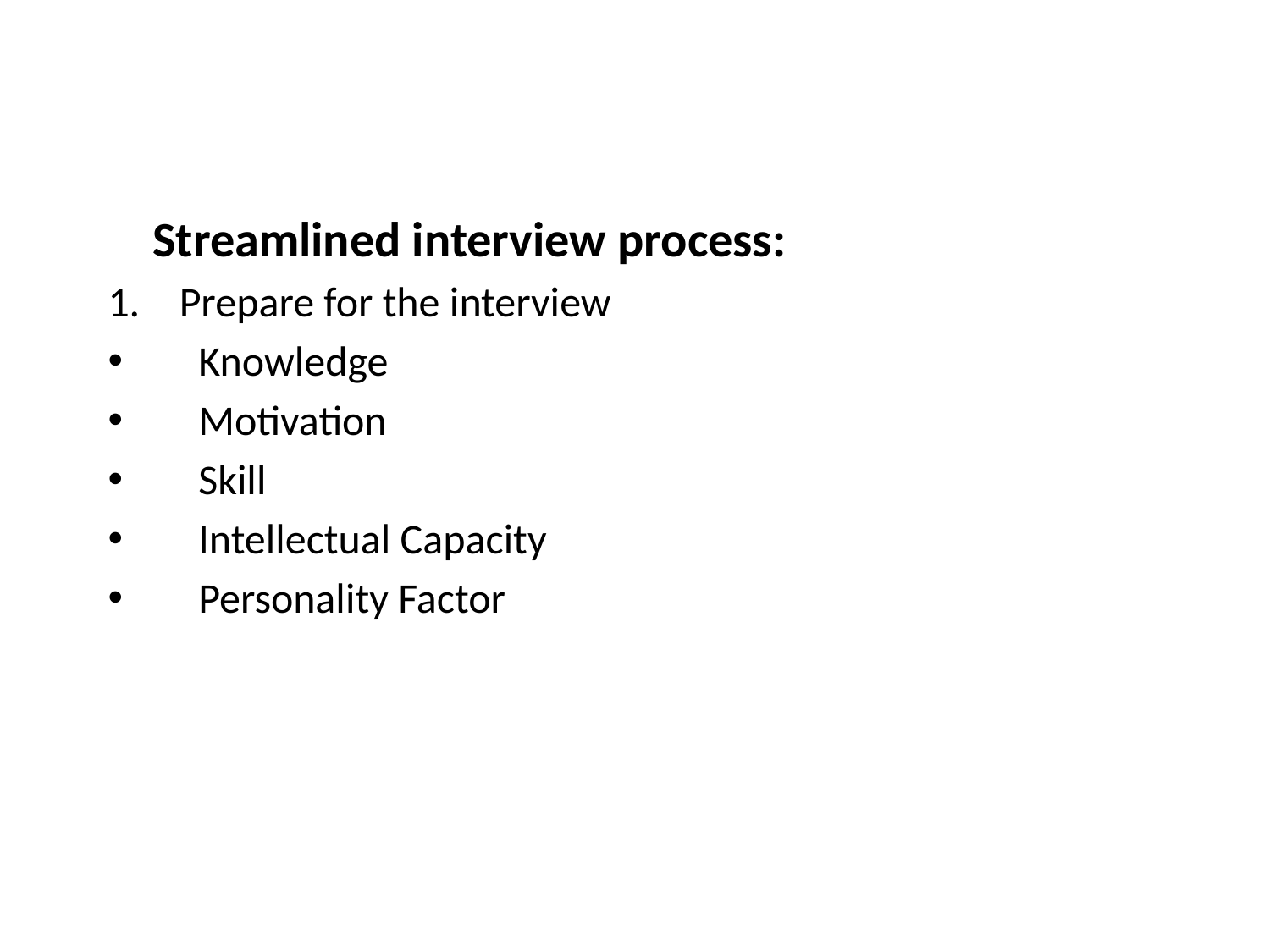

Streamlined interview process:
Prepare for the interview
  Knowledge
  Motivation
  Skill
  Intellectual Capacity
  Personality Factor